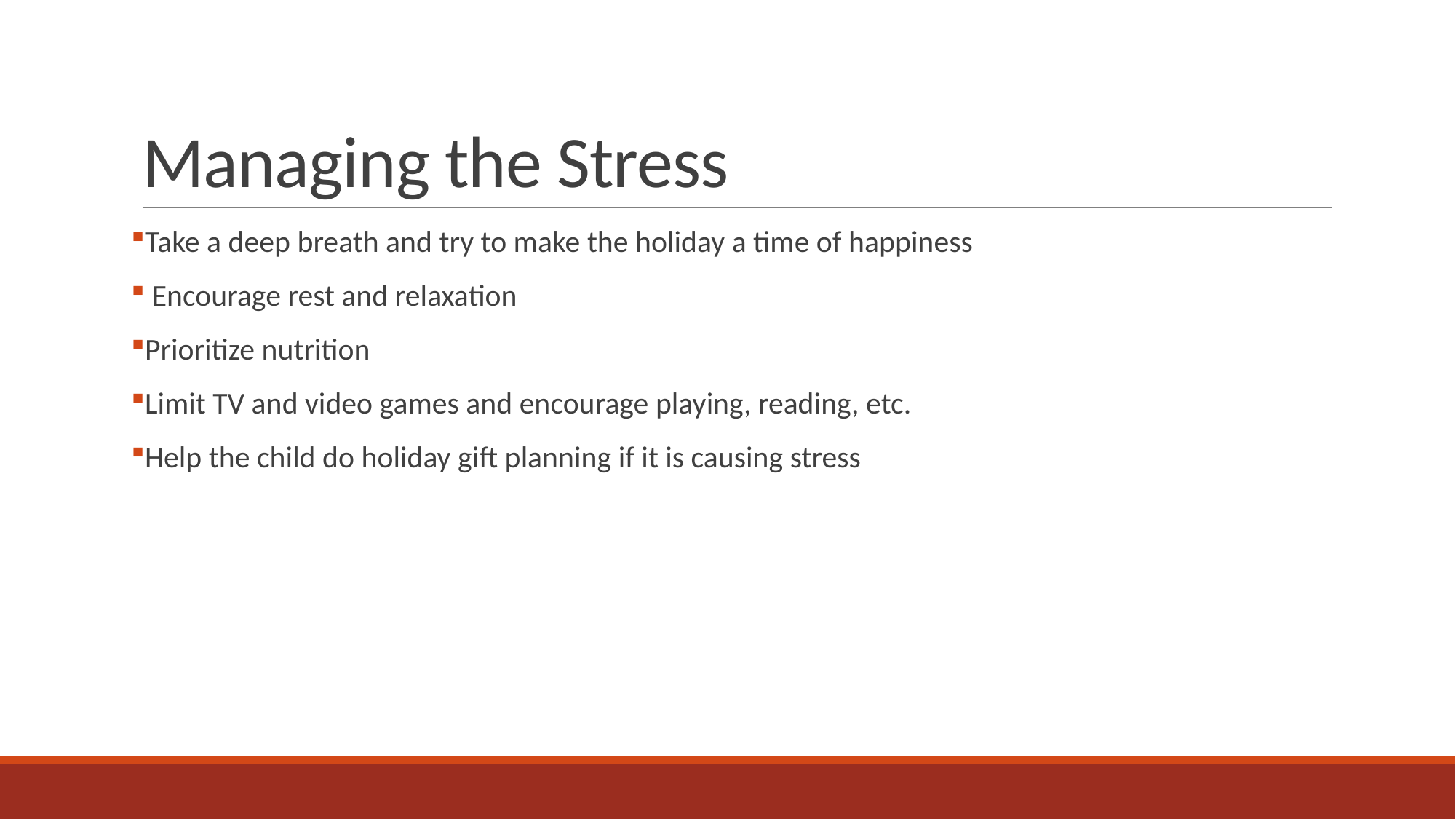

# Managing the Stress
Take a deep breath and try to make the holiday a time of happiness
 Encourage rest and relaxation
Prioritize nutrition
Limit TV and video games and encourage playing, reading, etc.
Help the child do holiday gift planning if it is causing stress